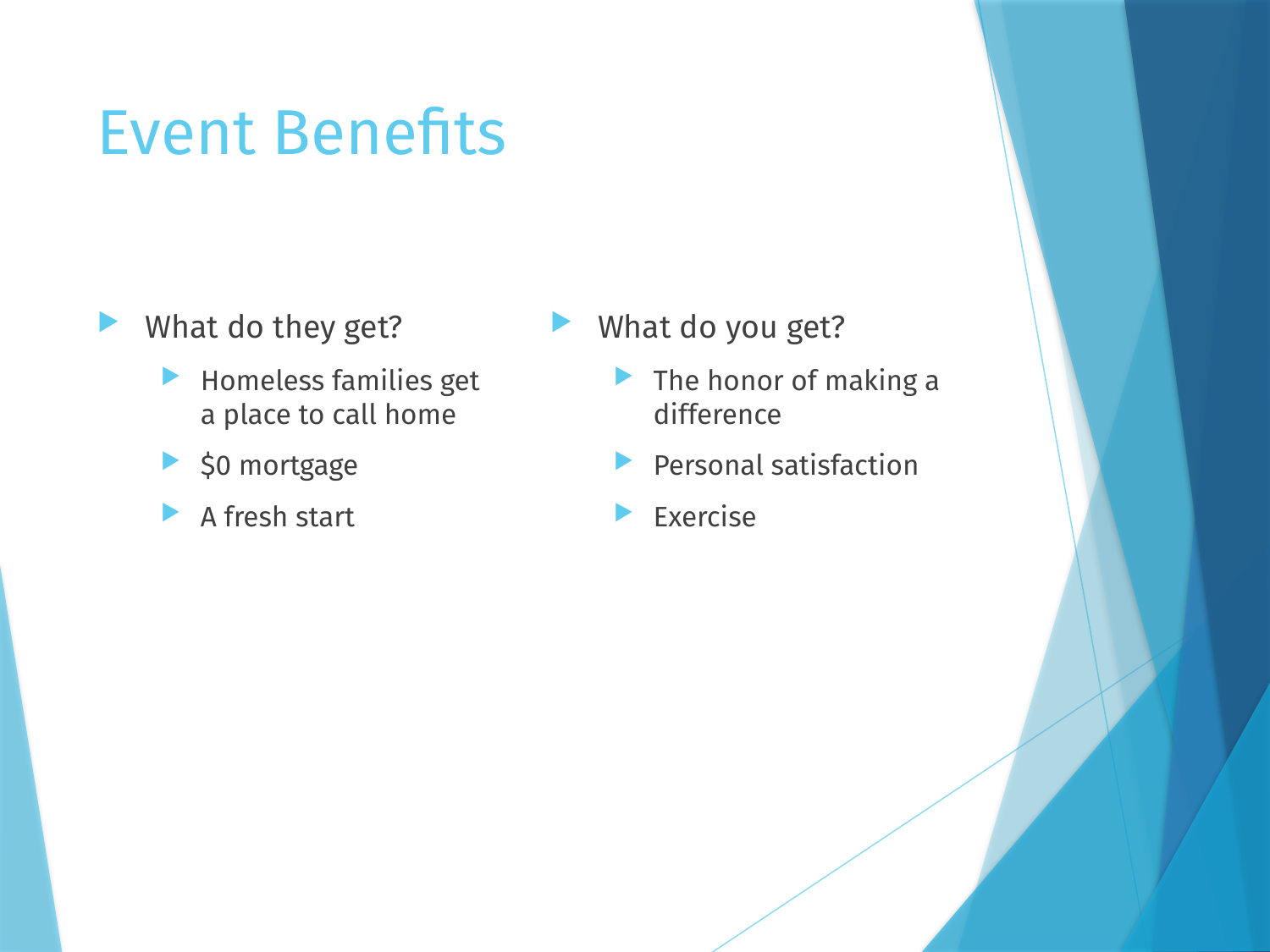

# Event Benefits
What do they get?
Homeless families get a place to call home
$0 mortgage
A fresh start
What do you get?
The honor of making a difference
Personal satisfaction
Exercise